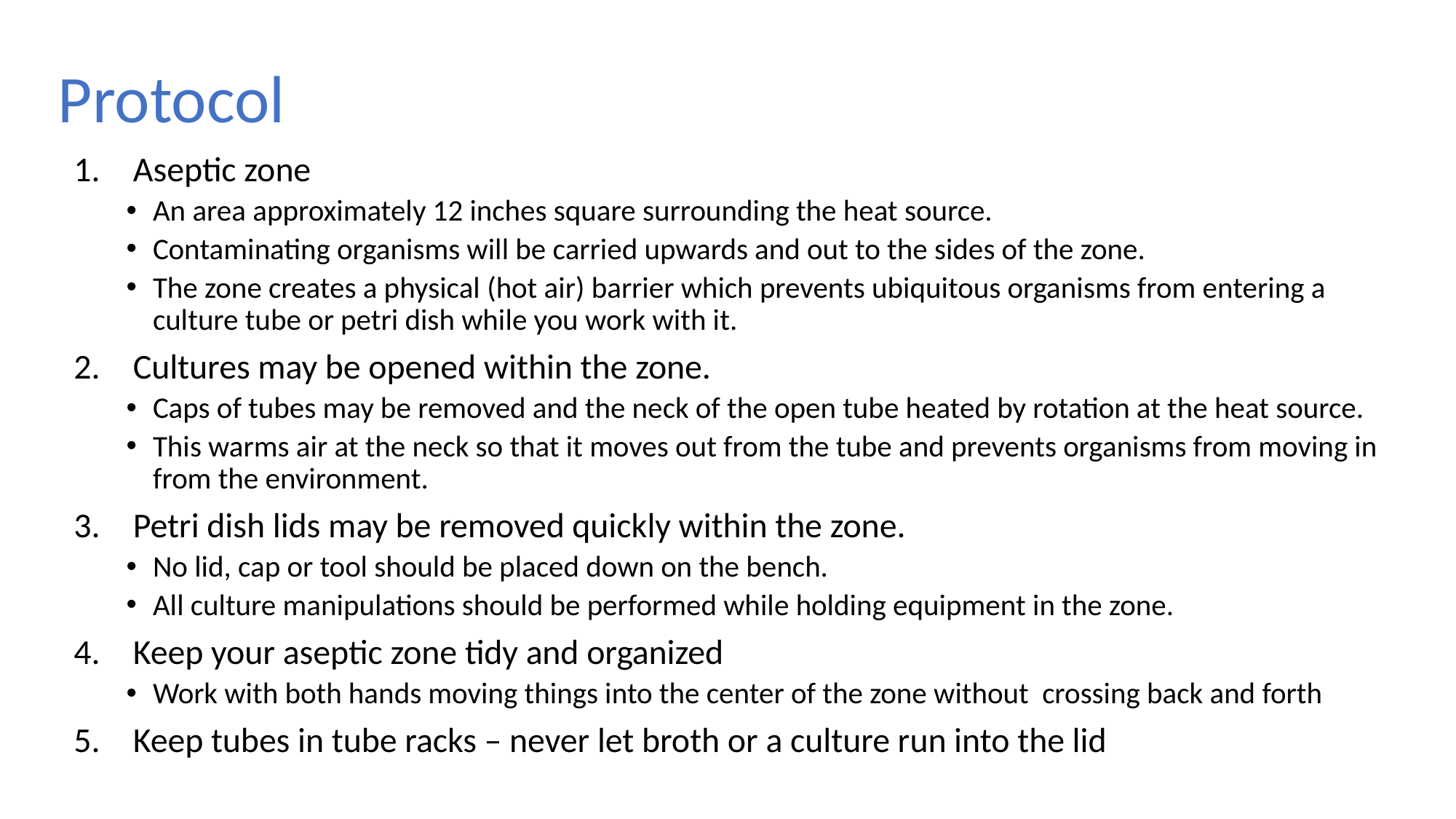

# Protocol
Aseptic zone
An area approximately 12 inches square surrounding the heat source.
Contaminating organisms will be carried upwards and out to the sides of the zone.
The zone creates a physical (hot air) barrier which prevents ubiquitous organisms from entering a culture tube or petri dish while you work with it.
Cultures may be opened within the zone.
Caps of tubes may be removed and the neck of the open tube heated by rotation at the heat source.
This warms air at the neck so that it moves out from the tube and prevents organisms from moving in from the environment.
Petri dish lids may be removed quickly within the zone.
No lid, cap or tool should be placed down on the bench.
All culture manipulations should be performed while holding equipment in the zone.
Keep your aseptic zone tidy and organized
Work with both hands moving things into the center of the zone without  crossing back and forth
Keep tubes in tube racks – never let broth or a culture run into the lid